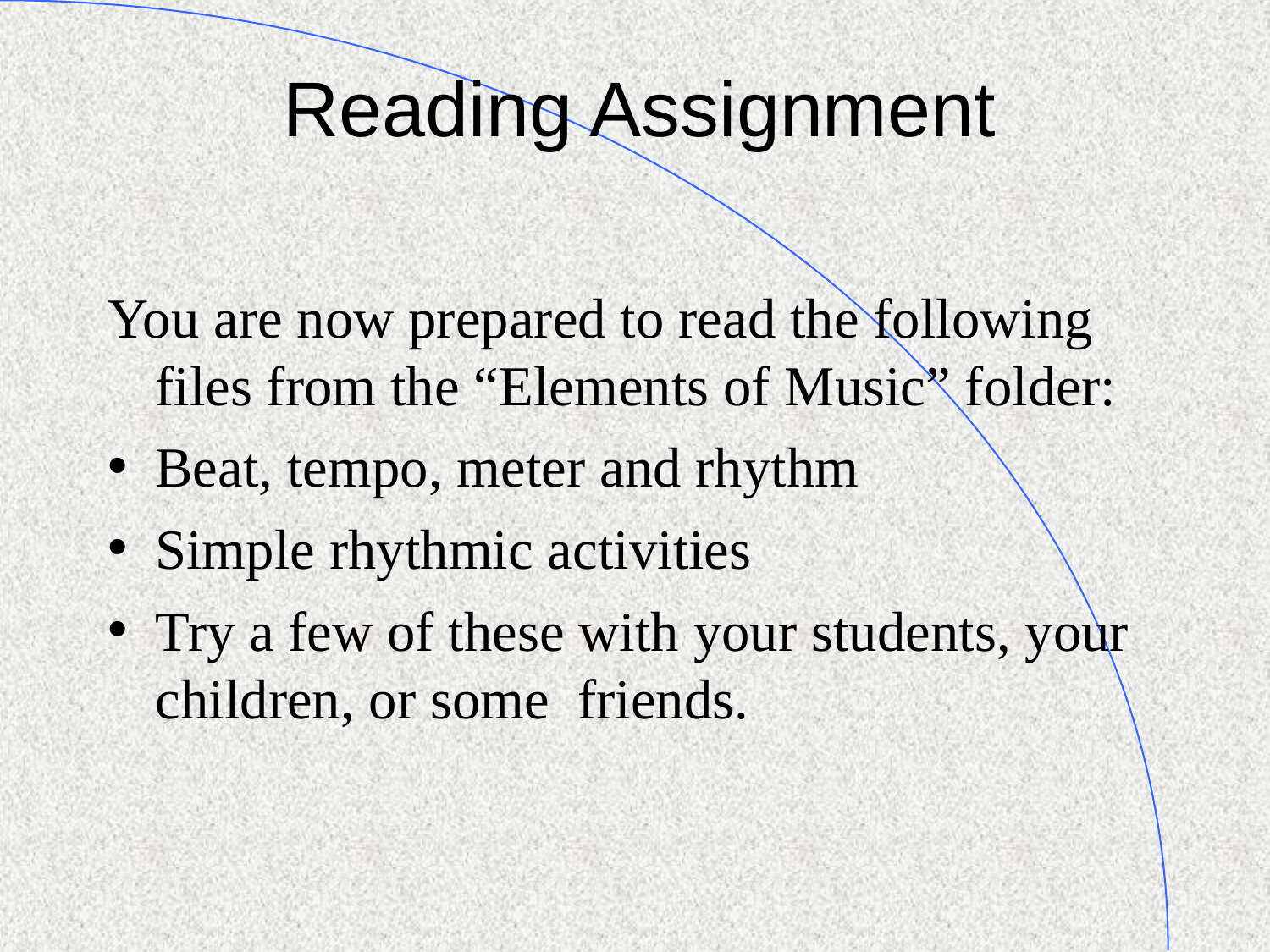

# Reading Assignment
You are now prepared to read the following files from the “Elements of Music” folder:
Beat, tempo, meter and rhythm
Simple rhythmic activities
Try a few of these with your students, your children, or some  friends.